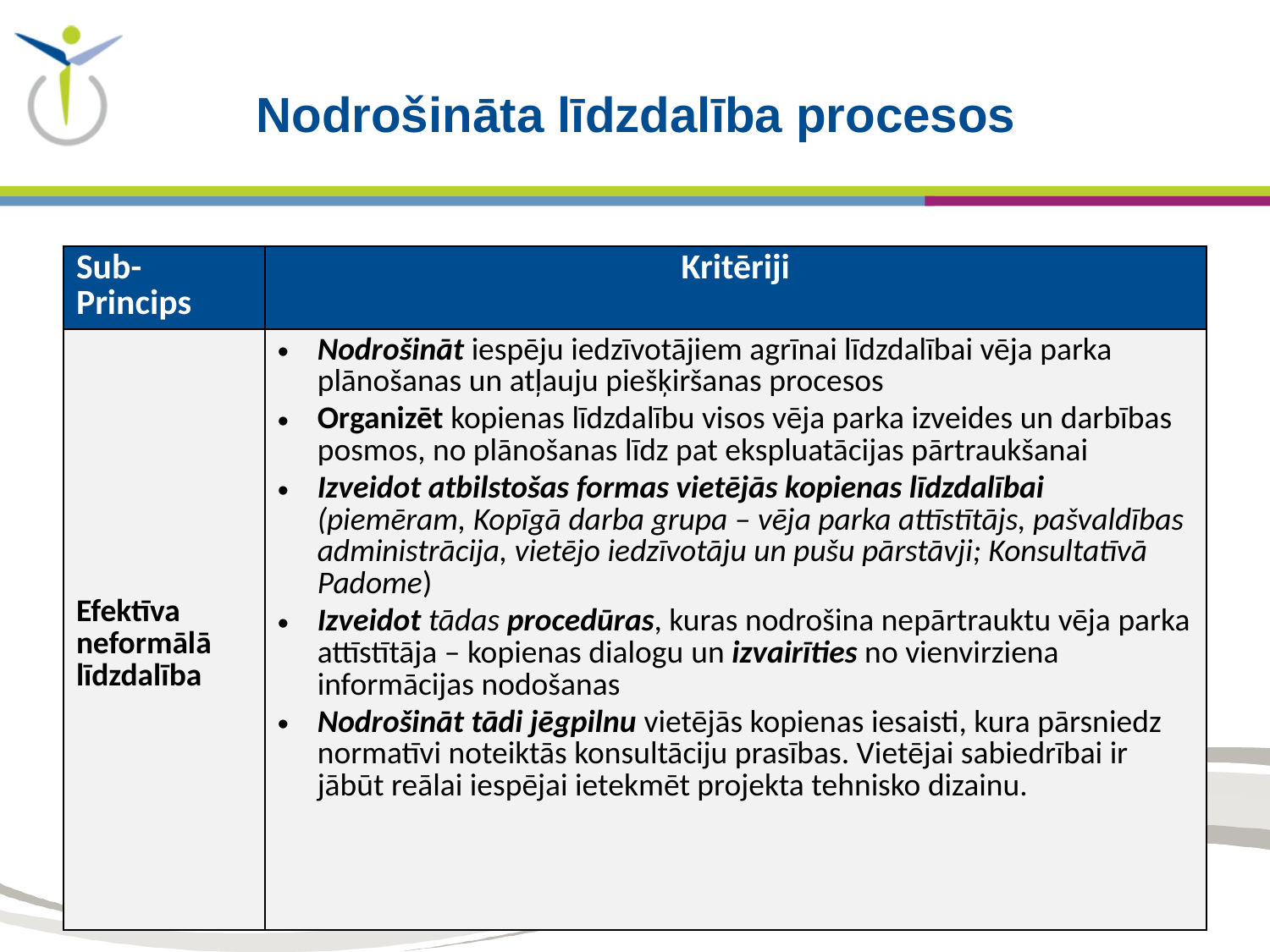

# Nodrošināta līdzdalība procesos
| Sub-Princips | Kritēriji |
| --- | --- |
| Efektīva neformālā līdzdalība | Nodrošināt iespēju iedzīvotājiem agrīnai līdzdalībai vēja parka plānošanas un atļauju piešķiršanas procesos Organizēt kopienas līdzdalību visos vēja parka izveides un darbības posmos, no plānošanas līdz pat ekspluatācijas pārtraukšanai Izveidot atbilstošas formas vietējās kopienas līdzdalībai (piemēram, Kopīgā darba grupa – vēja parka attīstītājs, pašvaldības administrācija, vietējo iedzīvotāju un pušu pārstāvji; Konsultatīvā Padome) Izveidot tādas procedūras, kuras nodrošina nepārtrauktu vēja parka attīstītāja – kopienas dialogu un izvairīties no vienvirziena informācijas nodošanas Nodrošināt tādi jēgpilnu vietējās kopienas iesaisti, kura pārsniedz normatīvi noteiktās konsultāciju prasības. Vietējai sabiedrībai ir jābūt reālai iespējai ietekmēt projekta tehnisko dizainu. |